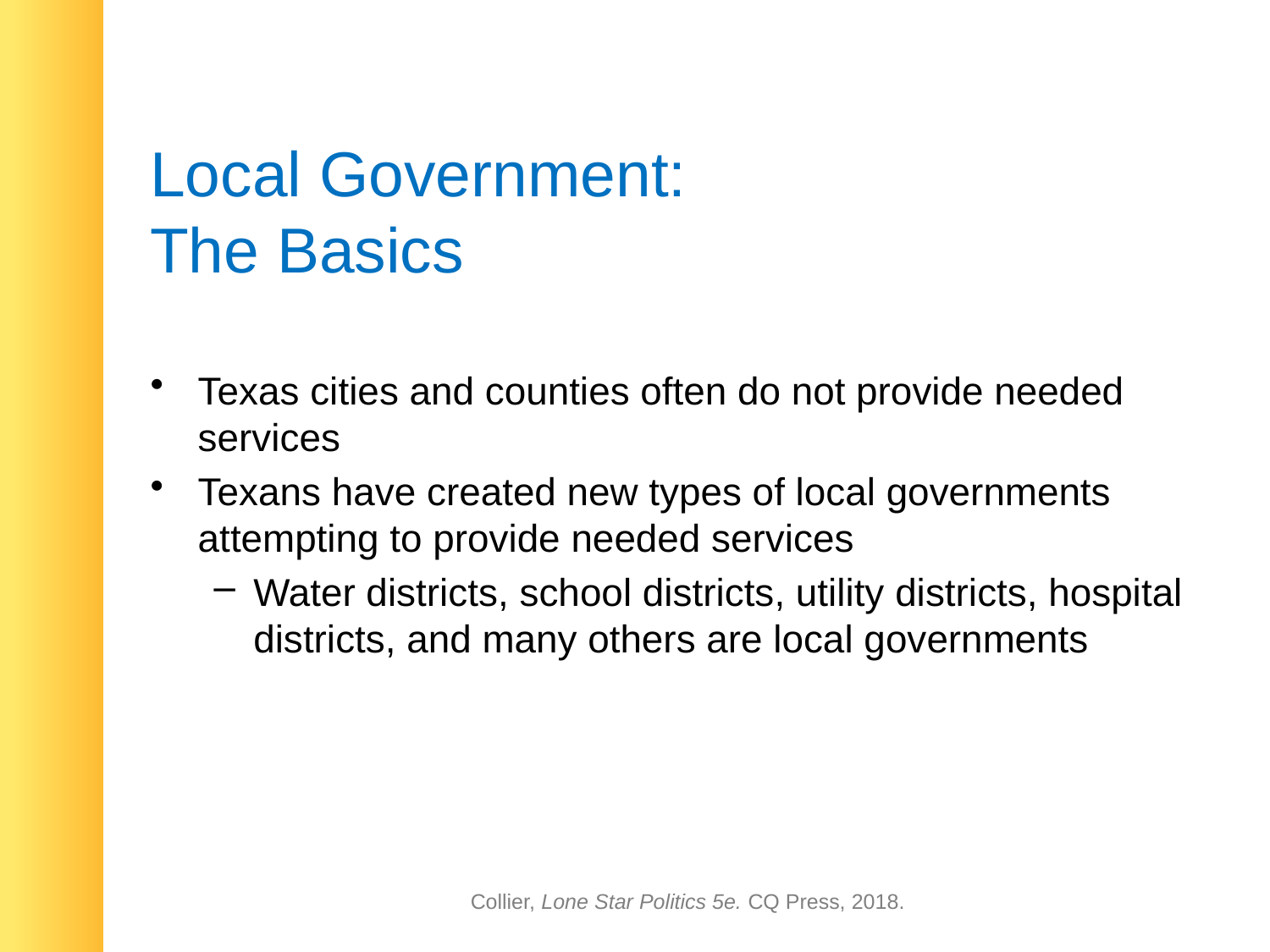

# Local Government: The Basics
Texas cities and counties often do not provide needed services
Texans have created new types of local governments attempting to provide needed services
Water districts, school districts, utility districts, hospital districts, and many others are local governments

Collier, Lone Star Politics 5e. CQ Press, 2018.